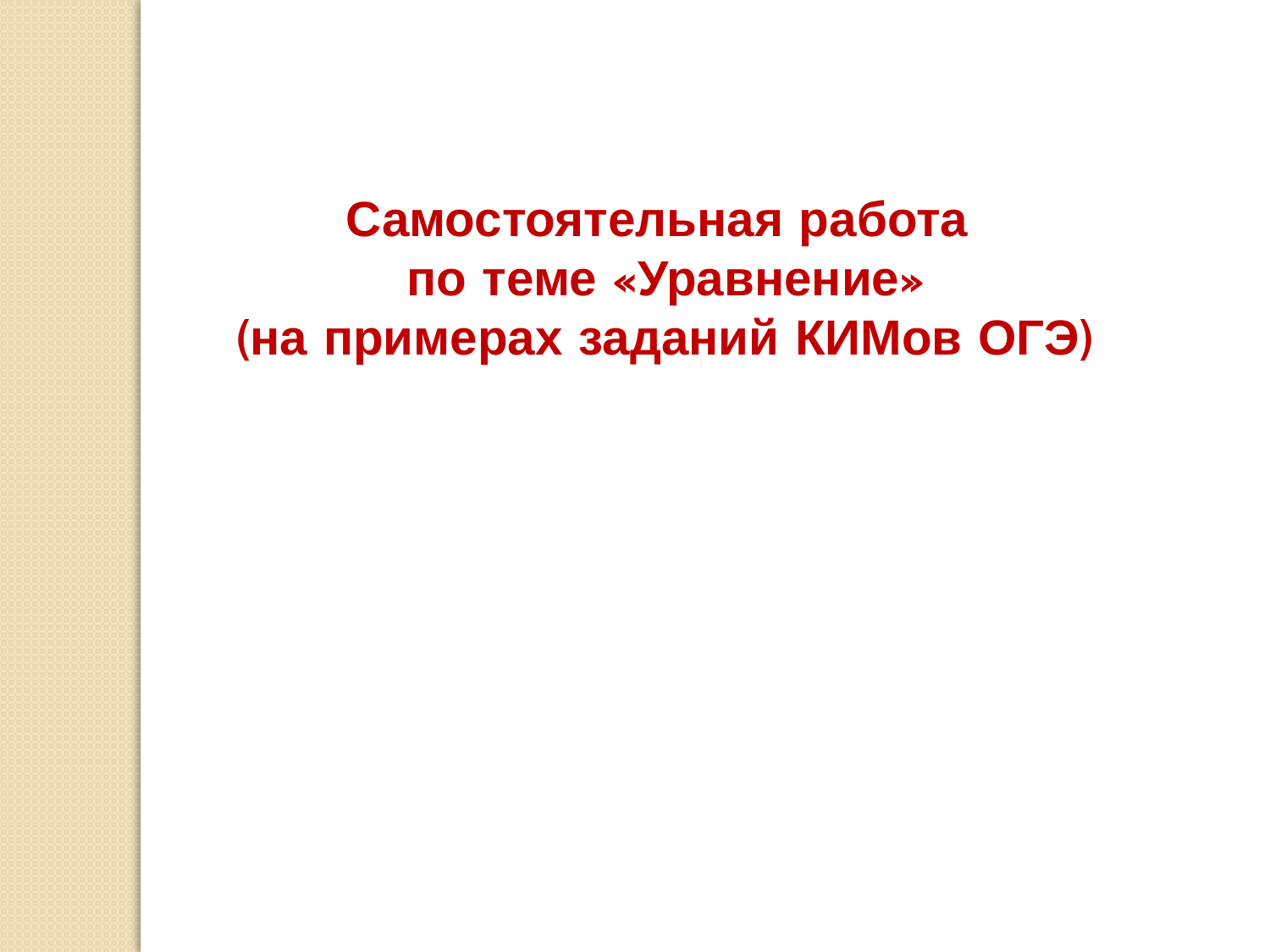

Самостоятельная работа
 по теме «Уравнение»
 (на примерах заданий КИМов ОГЭ)